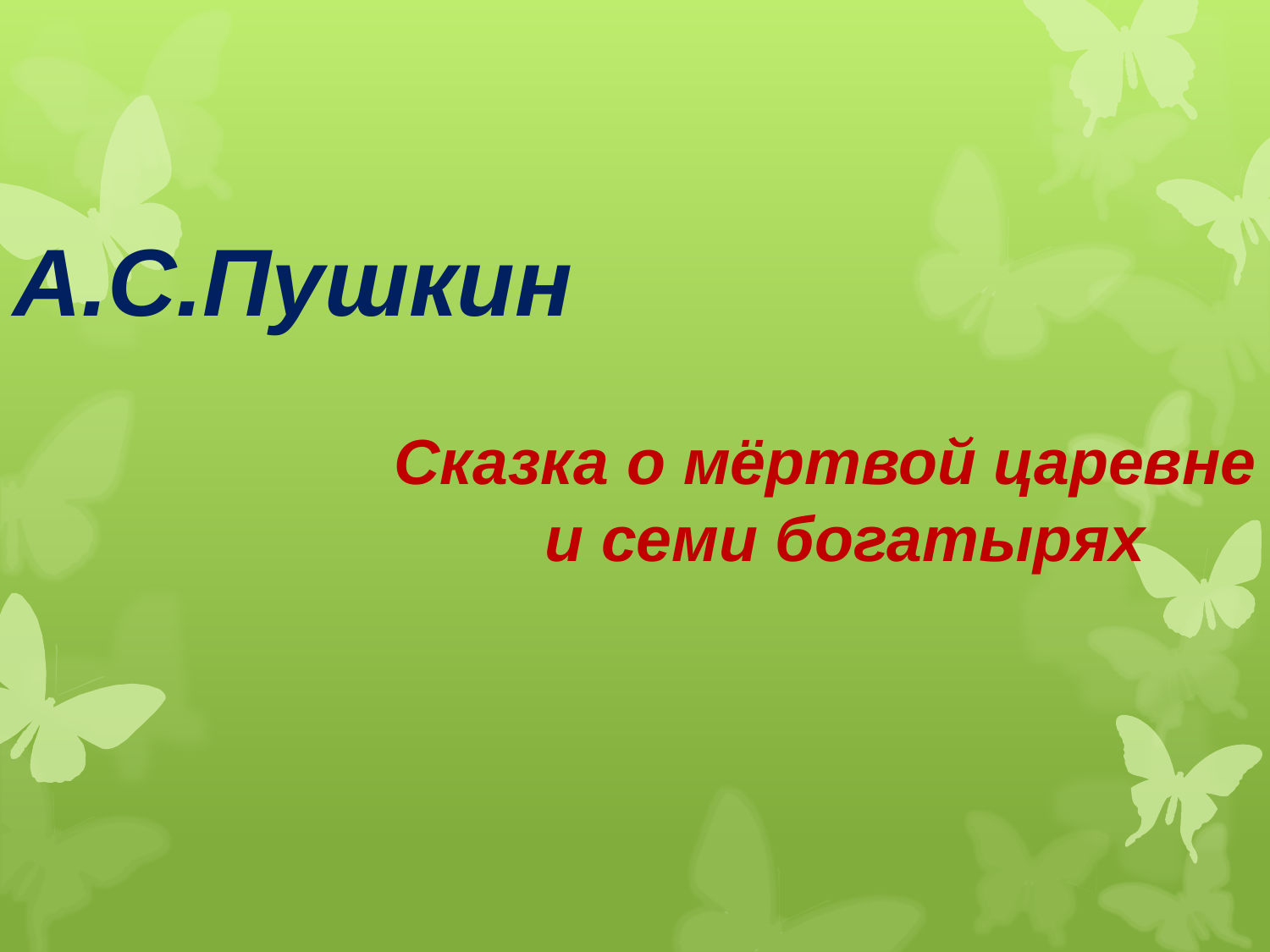

А.С.Пушкин
Сказка о мёртвой царевне и семи богатырях